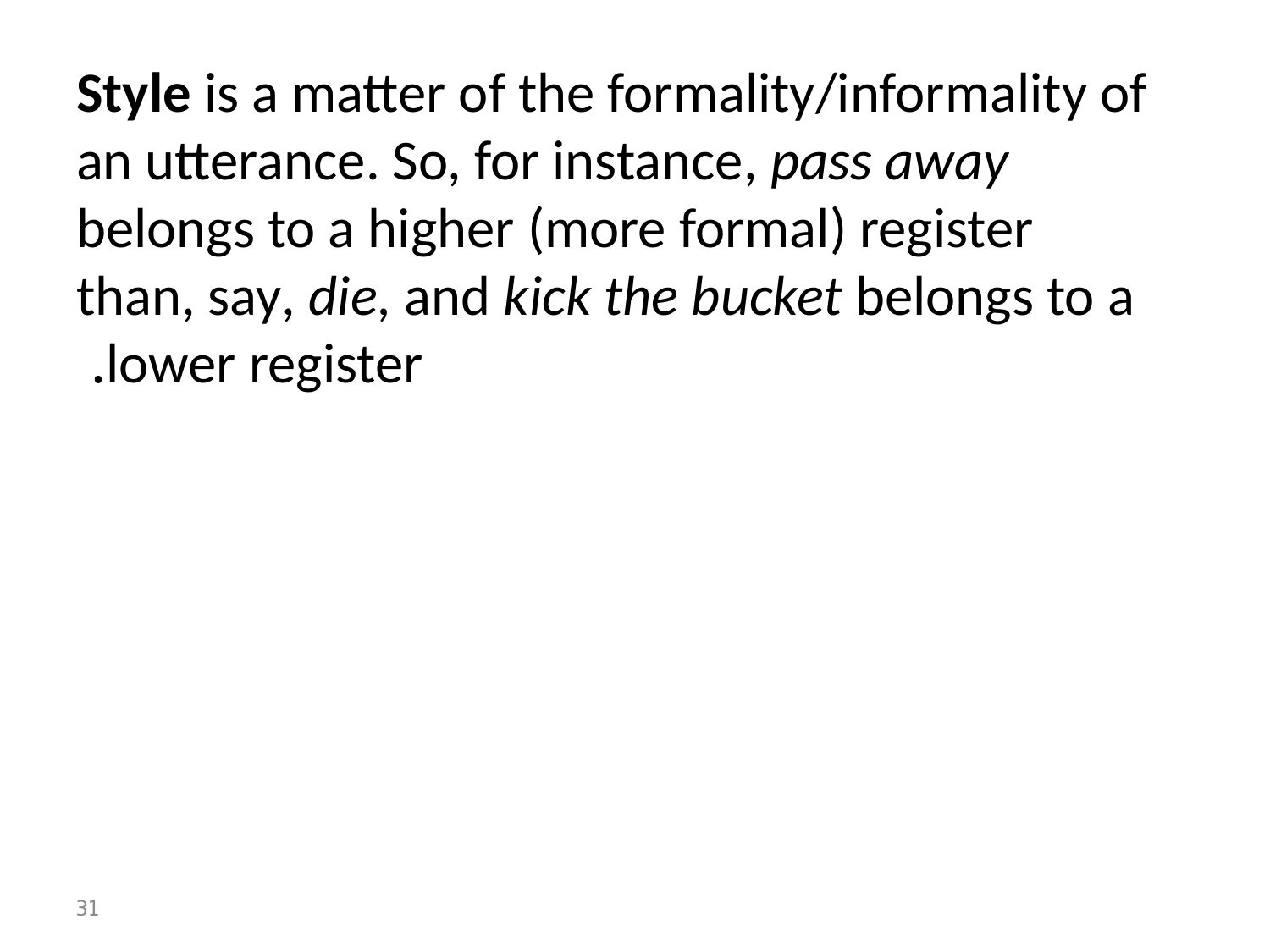

Style is a matter of the formality/informality of an utterance. So, for instance, pass away belongs to a higher (more formal) register than, say, die, and kick the bucket belongs to a lower register.

31